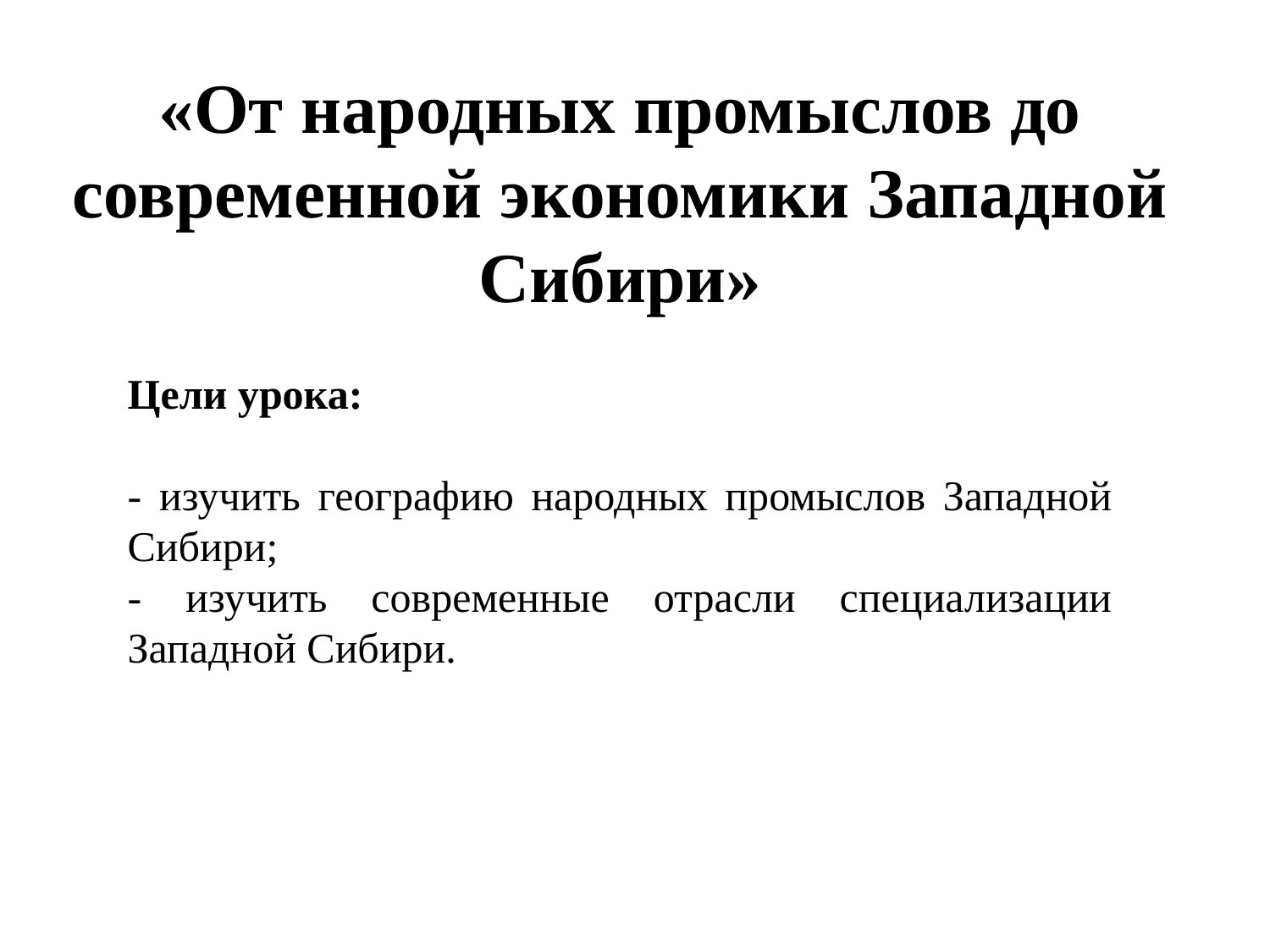

«От народных промыслов до современной экономики Западной Сибири»
Цели урока:

- изучить географию народных промыслов Западной Сибири;
- изучить современные отрасли специализации Западной Сибири.